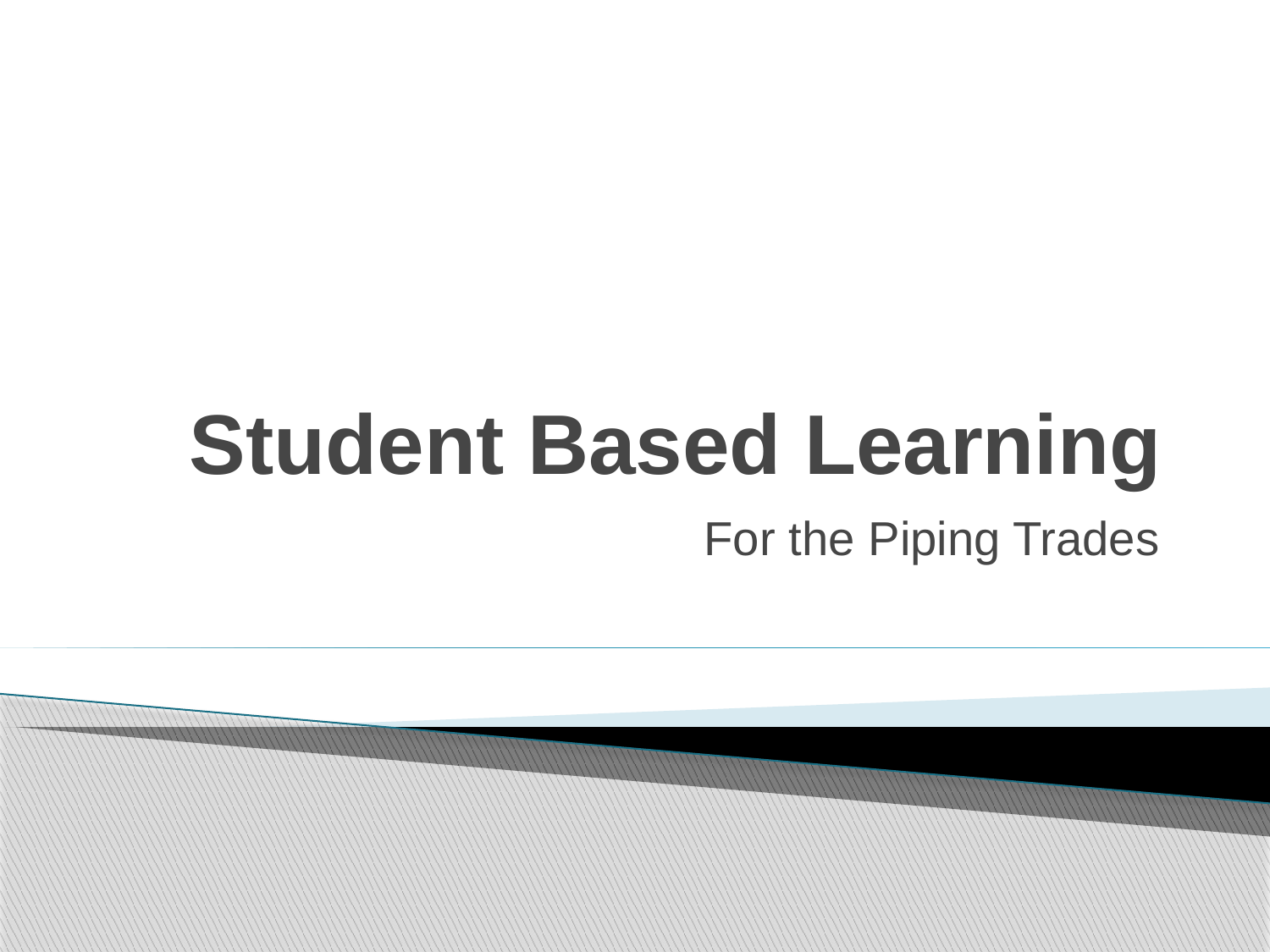

# Student Based Learning
For the Piping Trades